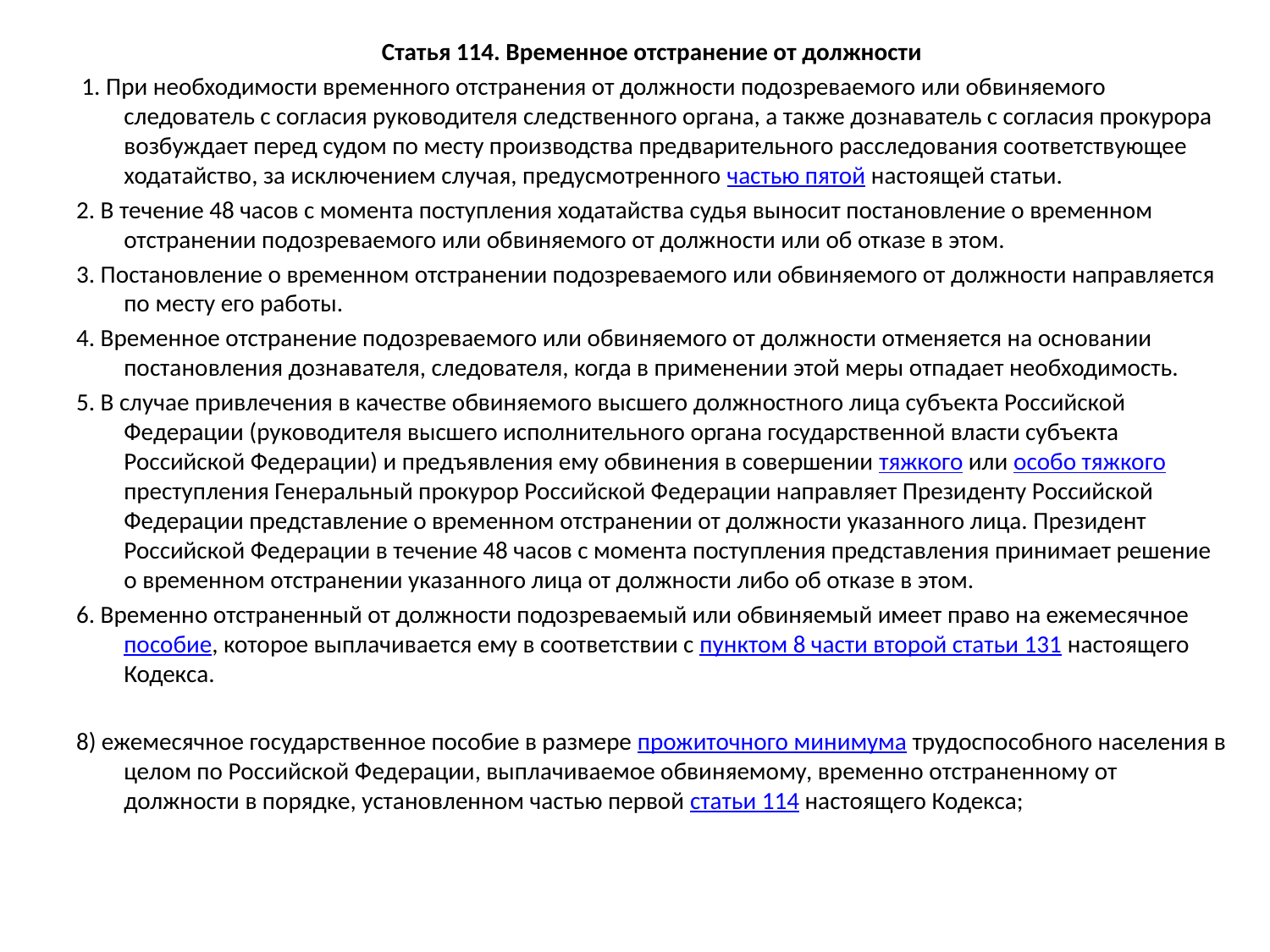

Статья 114. Временное отстранение от должности
 1. При необходимости временного отстранения от должности подозреваемого или обвиняемого следователь с согласия руководителя следственного органа, а также дознаватель с согласия прокурора возбуждает перед судом по месту производства предварительного расследования соответствующее ходатайство, за исключением случая, предусмотренного частью пятой настоящей статьи.
2. В течение 48 часов с момента поступления ходатайства судья выносит постановление о временном отстранении подозреваемого или обвиняемого от должности или об отказе в этом.
3. Постановление о временном отстранении подозреваемого или обвиняемого от должности направляется по месту его работы.
4. Временное отстранение подозреваемого или обвиняемого от должности отменяется на основании постановления дознавателя, следователя, когда в применении этой меры отпадает необходимость.
5. В случае привлечения в качестве обвиняемого высшего должностного лица субъекта Российской Федерации (руководителя высшего исполнительного органа государственной власти субъекта Российской Федерации) и предъявления ему обвинения в совершении тяжкого или особо тяжкого преступления Генеральный прокурор Российской Федерации направляет Президенту Российской Федерации представление о временном отстранении от должности указанного лица. Президент Российской Федерации в течение 48 часов с момента поступления представления принимает решение о временном отстранении указанного лица от должности либо об отказе в этом.
6. Временно отстраненный от должности подозреваемый или обвиняемый имеет право на ежемесячное пособие, которое выплачивается ему в соответствии с пунктом 8 части второй статьи 131 настоящего Кодекса.

8) ежемесячное государственное пособие в размере прожиточного минимума трудоспособного населения в целом по Российской Федерации, выплачиваемое обвиняемому, временно отстраненному от должности в порядке, установленном частью первой статьи 114 настоящего Кодекса;